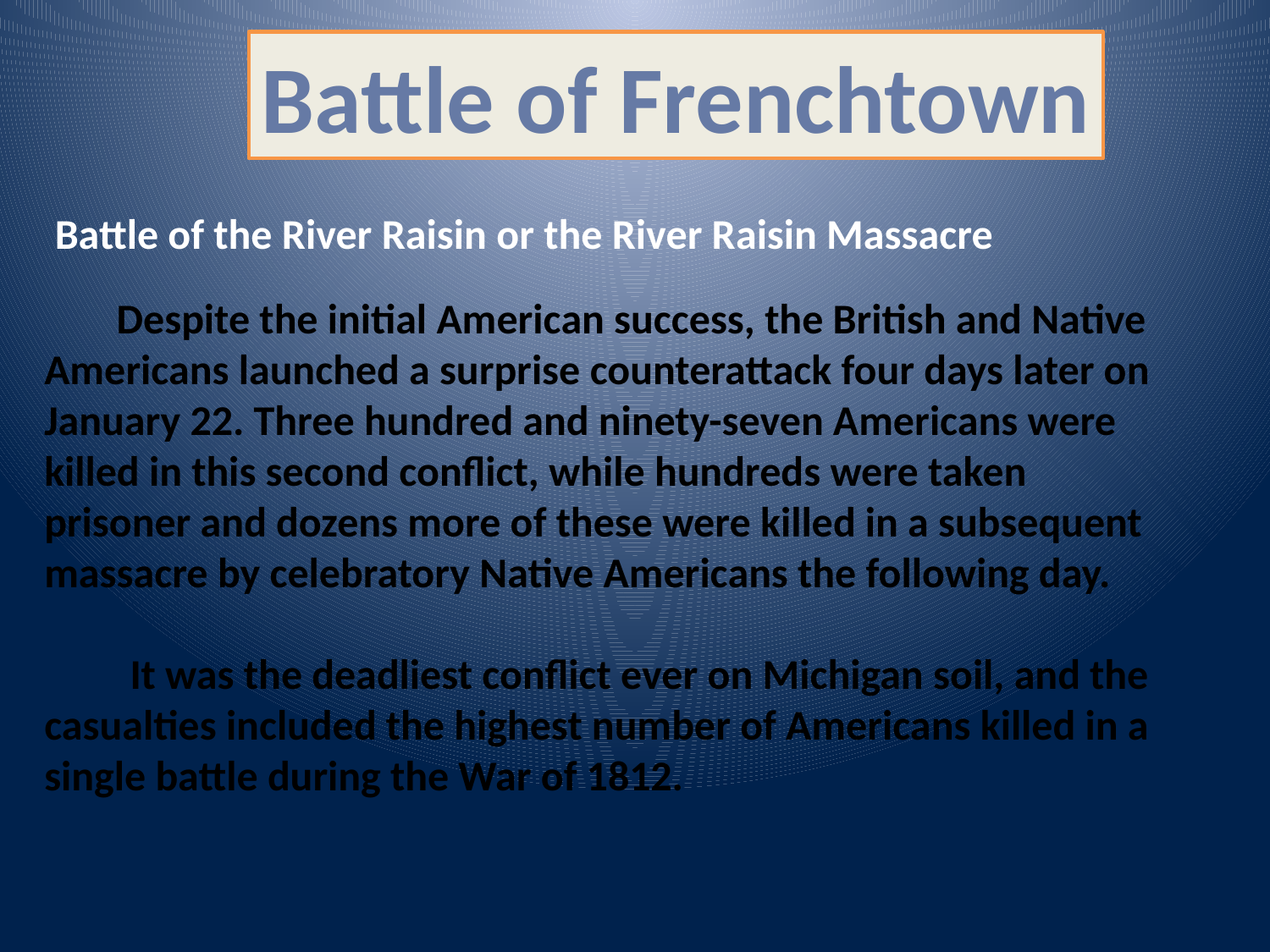

Battle of Frenchtown
Battle of the River Raisin or the River Raisin Massacre
         Despite the initial American success, the British and Native Americans launched a surprise counterattack four days later on January 22. Three hundred and ninety-seven Americans were killed in this second conflict, while hundreds were taken prisoner and dozens more of these were killed in a subsequent massacre by celebratory Native Americans the following day.

         It was the deadliest conflict ever on Michigan soil, and the casualties included the highest number of Americans killed in a single battle during the War of 1812.